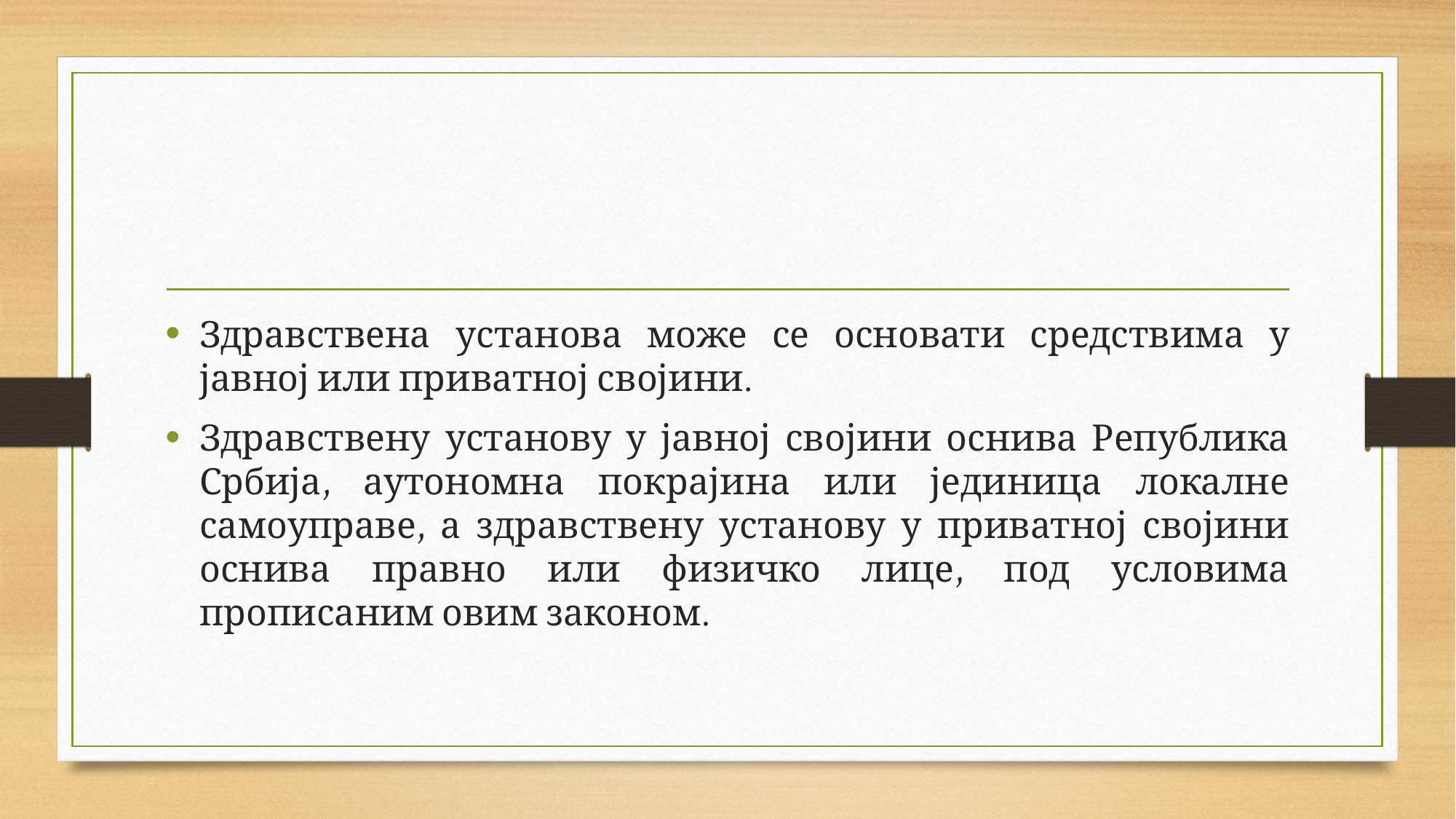

Здравствена установа може се основати средствима у јавној или приватној својини.
Здравствену установу у јавној својини оснива Република Србија, аутономна покрајина или јединица локалне самоуправе, а здравствену установу у приватној својини оснива правно или физичко лице, под условима прописаним овим законом.